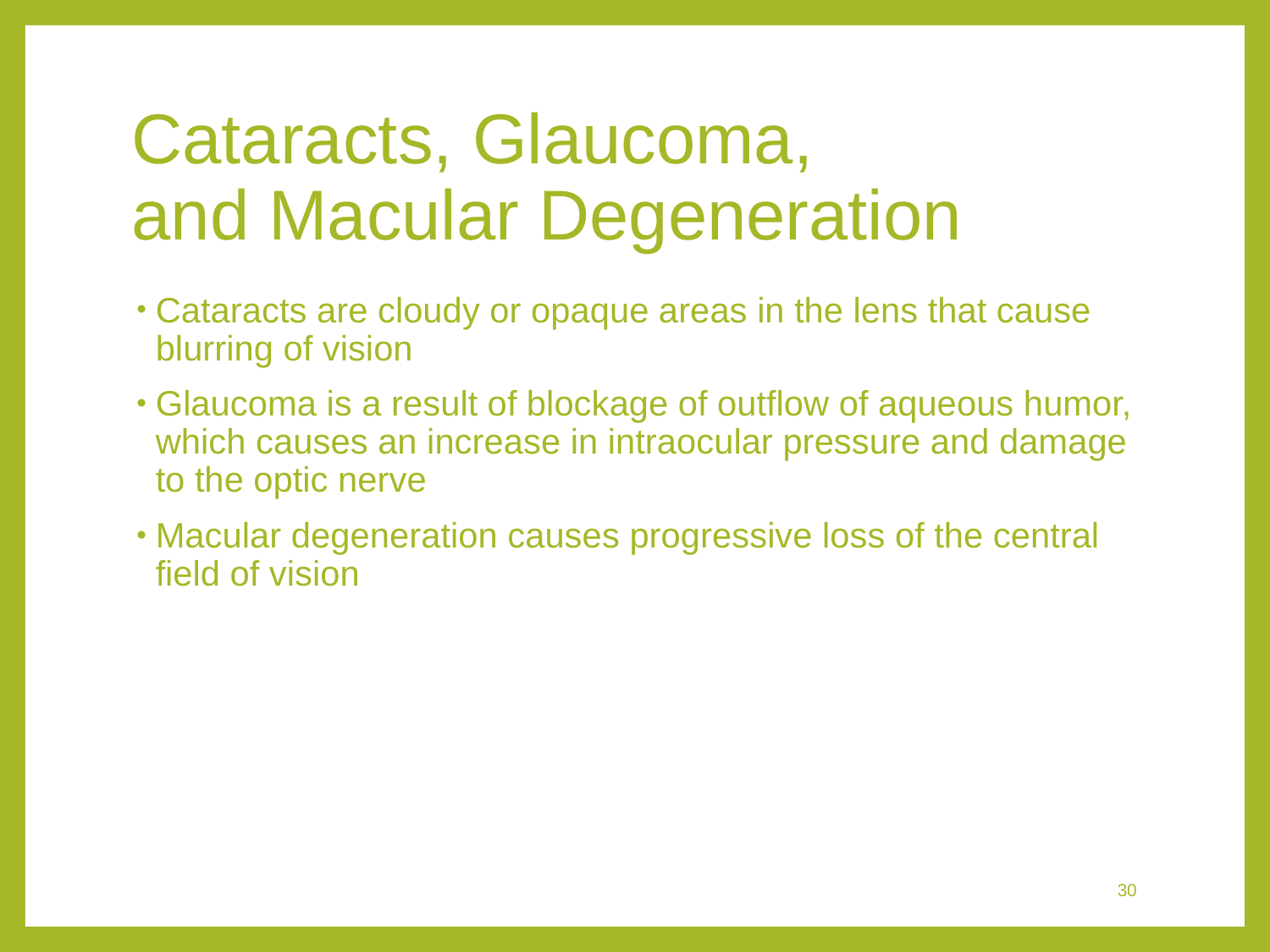

# Cataracts, Glaucoma, and Macular Degeneration
Cataracts are cloudy or opaque areas in the lens that cause blurring of vision
Glaucoma is a result of blockage of outflow of aqueous humor, which causes an increase in intraocular pressure and damage to the optic nerve
Macular degeneration causes progressive loss of the central field of vision
 30